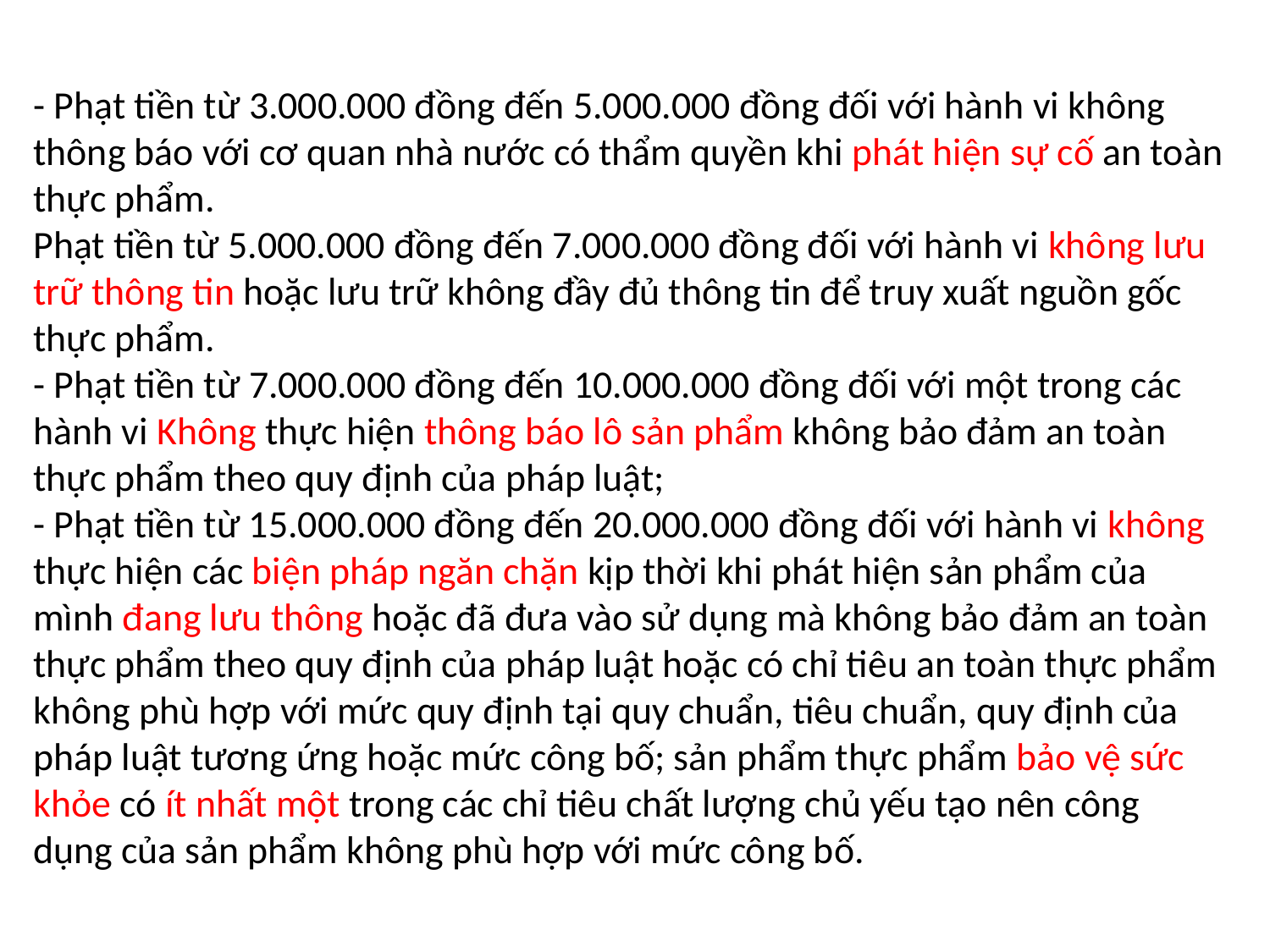

- Phạt tiền từ 3.000.000 đồng đến 5.000.000 đồng đối với hành vi không thông báo với cơ quan nhà nước có thẩm quyền khi phát hiện sự cố an toàn thực phẩm.
Phạt tiền từ 5.000.000 đồng đến 7.000.000 đồng đối với hành vi không lưu trữ thông tin hoặc lưu trữ không đầy đủ thông tin để truy xuất nguồn gốc thực phẩm.
- Phạt tiền từ 7.000.000 đồng đến 10.000.000 đồng đối với một trong các hành vi Không thực hiện thông báo lô sản phẩm không bảo đảm an toàn thực phẩm theo quy định của pháp luật;
- Phạt tiền từ 15.000.000 đồng đến 20.000.000 đồng đối với hành vi không thực hiện các biện pháp ngăn chặn kịp thời khi phát hiện sản phẩm của mình đang lưu thông hoặc đã đưa vào sử dụng mà không bảo đảm an toàn thực phẩm theo quy định của pháp luật hoặc có chỉ tiêu an toàn thực phẩm không phù hợp với mức quy định tại quy chuẩn, tiêu chuẩn, quy định của pháp luật tương ứng hoặc mức công bố; sản phẩm thực phẩm bảo vệ sức khỏe có ít nhất một trong các chỉ tiêu chất lượng chủ yếu tạo nên công dụng của sản phẩm không phù hợp với mức công bố.